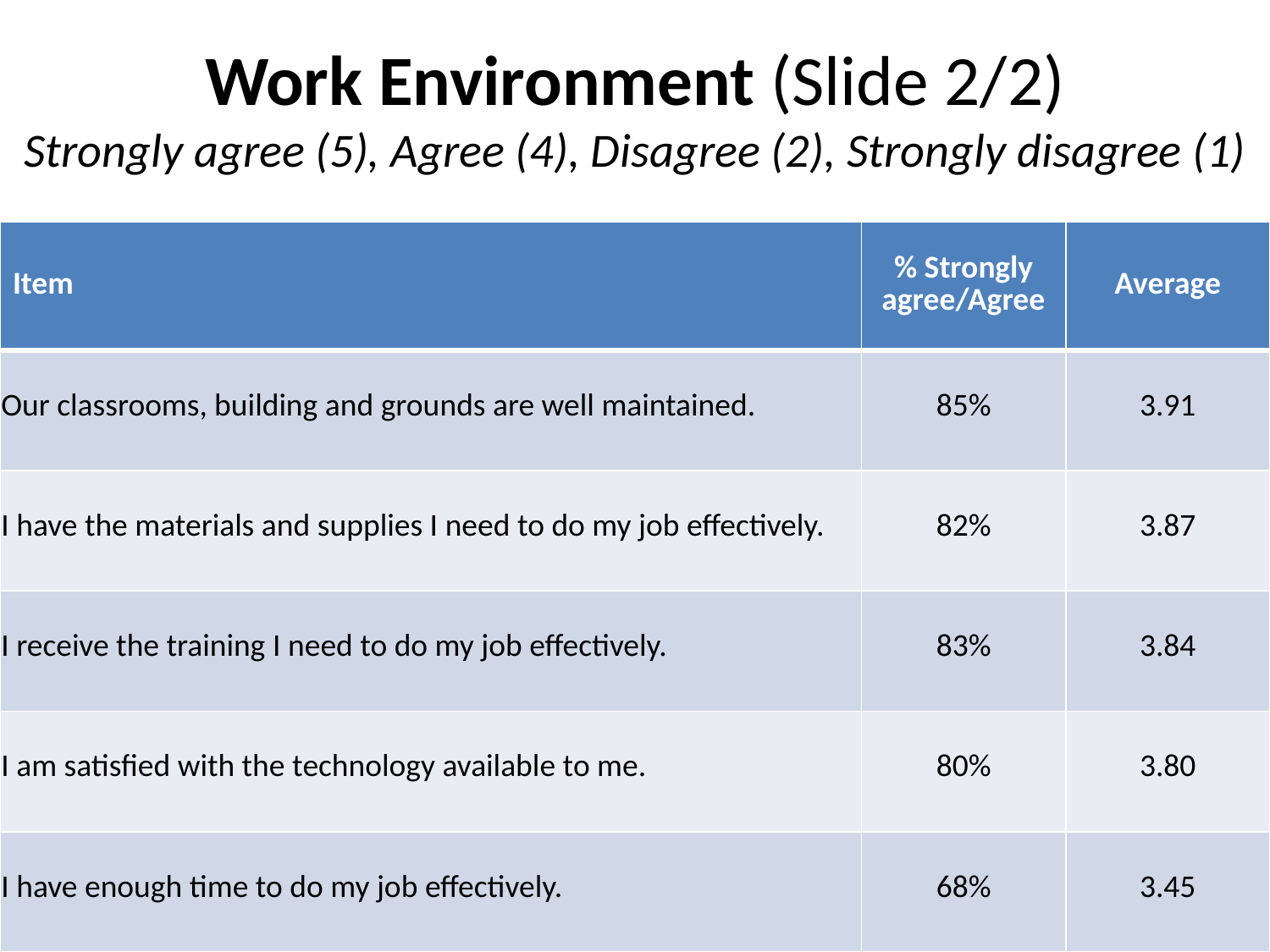

# Work Environment (Slide 2/2) Strongly agree (5), Agree (4), Disagree (2), Strongly disagree (1)
| Item | % Strongly agree/Agree | Average |
| --- | --- | --- |
| Our classrooms, building and grounds are well maintained. | 85% | 3.91 |
| I have the materials and supplies I need to do my job effectively. | 82% | 3.87 |
| I receive the training I need to do my job effectively. | 83% | 3.84 |
| I am satisfied with the technology available to me. | 80% | 3.80 |
| I have enough time to do my job effectively. | 68% | 3.45 |